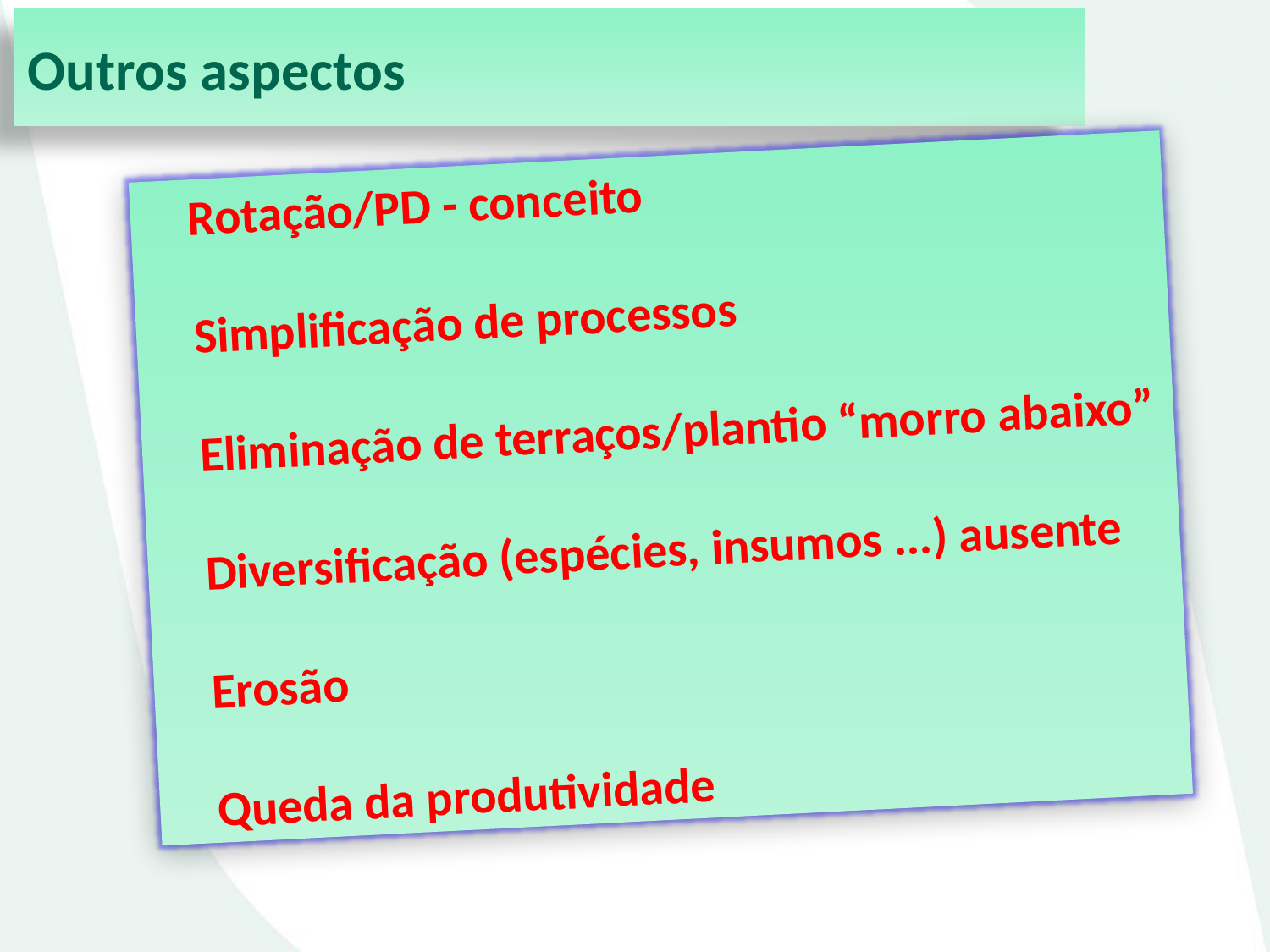

Outros aspectos
    Rotação/PD - conceito

    Simplificação de processos

    Eliminação de terraços/plantio “morro abaixo”

    Diversificação (espécies, insumos ...) ausente

    Erosão

    Queda da produtividade